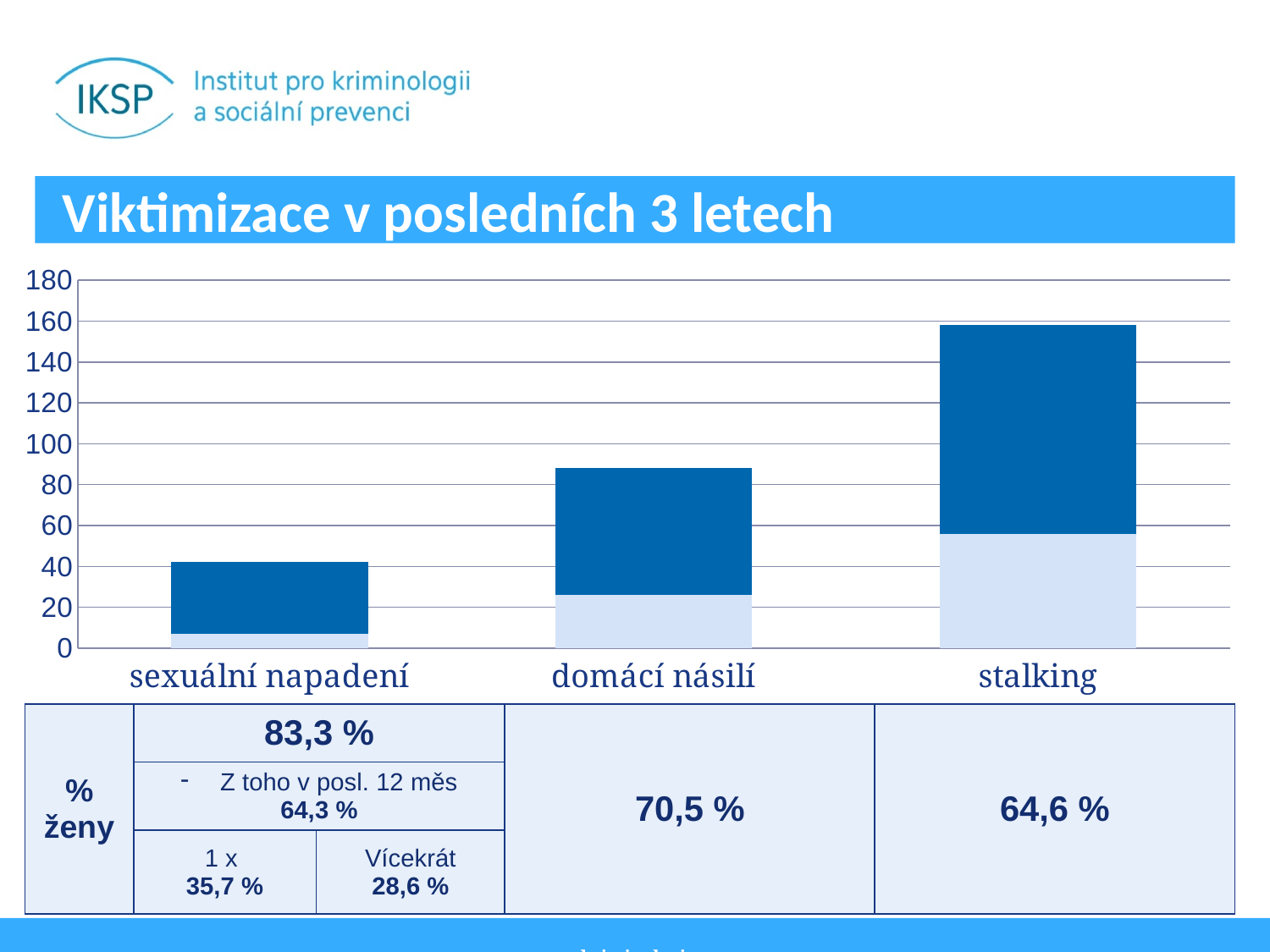

# Viktimizace v posledních 3 letech

### Chart

| Category | muži | ženy |
|---|---|---|
| sexuální napadení | 7.0 | 35.0 |
| domácí násilí | 26.0 | 62.0 |
| stalking | 56.0 | 102.0 |
| % ženy | 83,3 % |  | 70,5 % | 64,6 % |
| --- | --- | --- | --- | --- |
|  | Z toho v posl. 12 měs 64,3 % |  |  |  |
|  | 1 x 35,7 % | Vícekrát 28,6 % |  |  |